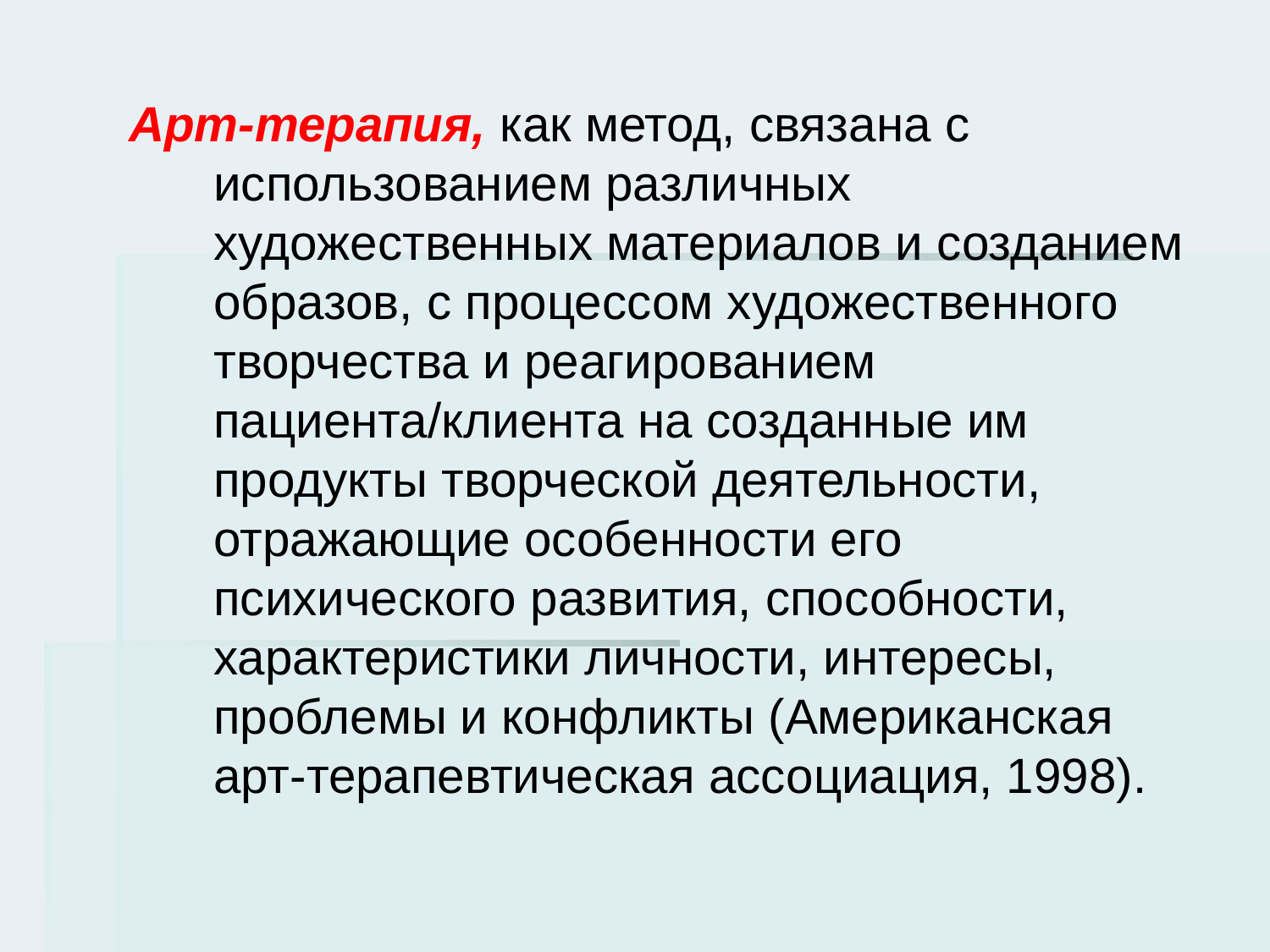

#
Арт-терапия, как метод, связана с использованием различных художественных материалов и созданием образов, с процессом художественного творчества и реагированием пациента/клиента на созданные им продукты творческой деятельности, отражающие особенности его психического развития, способности, характеристики личности, интересы, проблемы и конфликты (Американская арт-терапевтическая ассоциация, 1998).